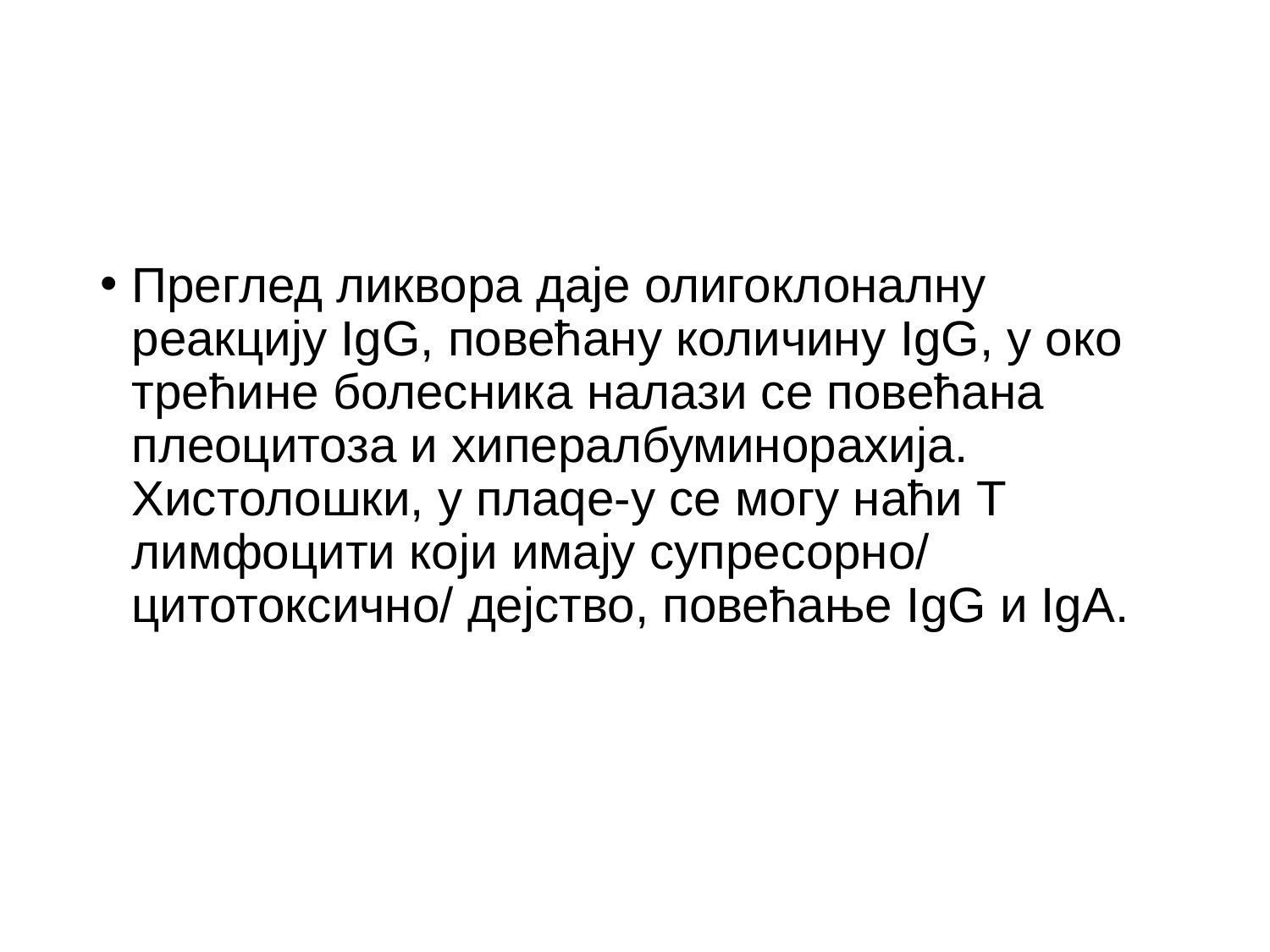

Преглед ликвора даје олигоклоналну реакцију IgG, повећану количину IgG, у око трећине болесника налази се повећана плеоцитоза и хипералбуминорахија. Хистолошки, у плаqе-у се могу наћи Т лимфоцити који имају супресорно/ цитотоксично/ дејство, повећање IgG и IgA.